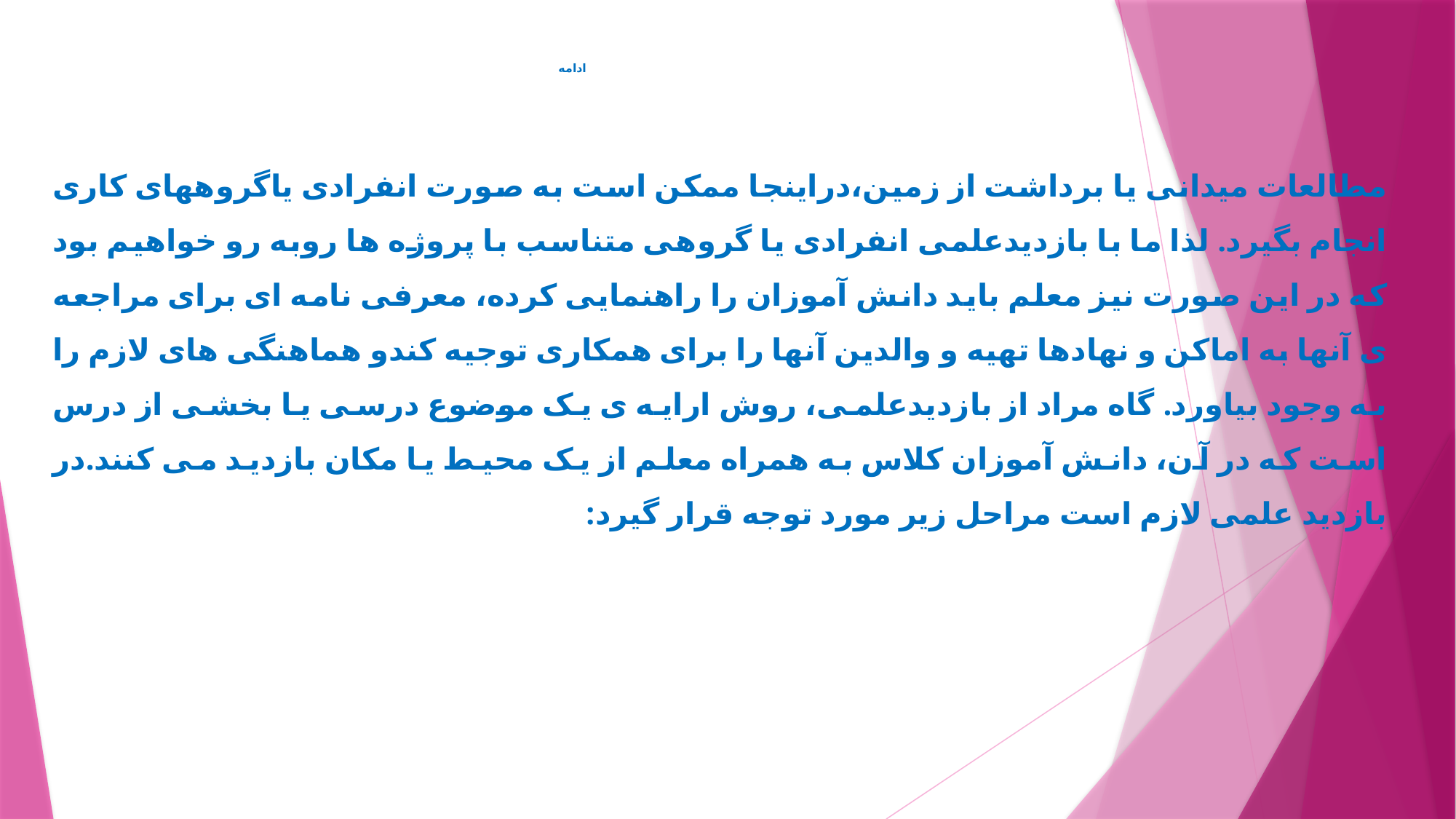

# ادامه
مطالعات ميدانی يا برداشت از زمين،دراينجا ممکن است به صورت انفرادی ياگروههای کاری انجام بگيرد. لذا ما با بازديدعلمی انفرادی يا گروهی متناسب با پروژه ها روبه رو خواهيم بود که در اين صورت نيز معلم بايد دانش آموزان را راهنمايی کرده، معرفی نامه ای برای مراجعه ی آنها به اماکن و نهادها تهيه و والدين آنها را برای همکاری توجيه کندو هماهنگی های لازم را به وجود بياورد. گاه مراد از بازديدعلمی، روش ارايه ی يک موضوع درسی يا بخشی از درس است که در آن، دانش آموزان کلاس به همراه معلم از يک محيط يا مکان بازديد می کنند.در بازديد علمی لازم است مراحل زير مورد توجه قرار گيرد: